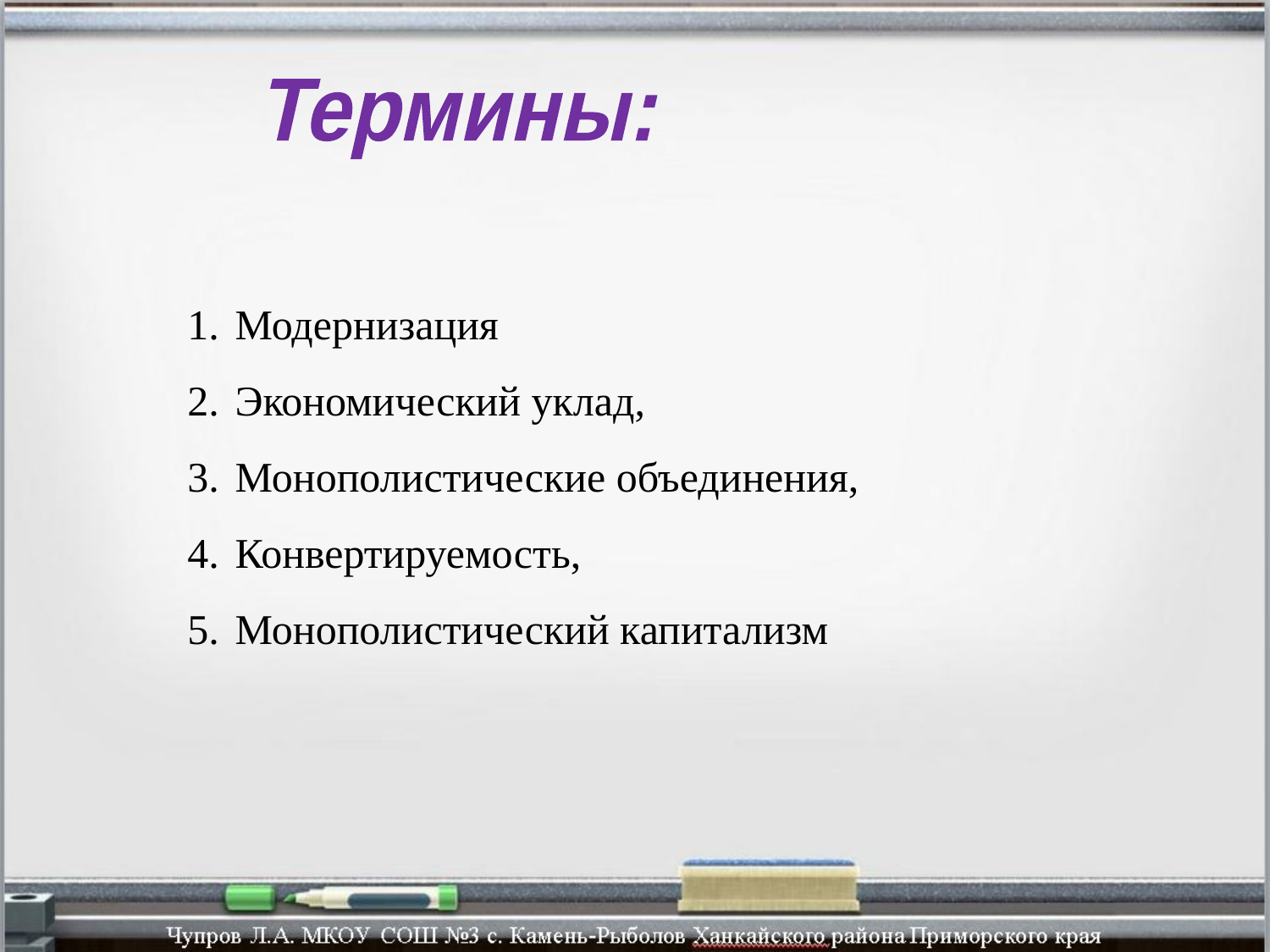

Термины:
Модернизация
Экономический уклад,
Монополистические объединения,
Конвертируемость,
Монополистический капитализм